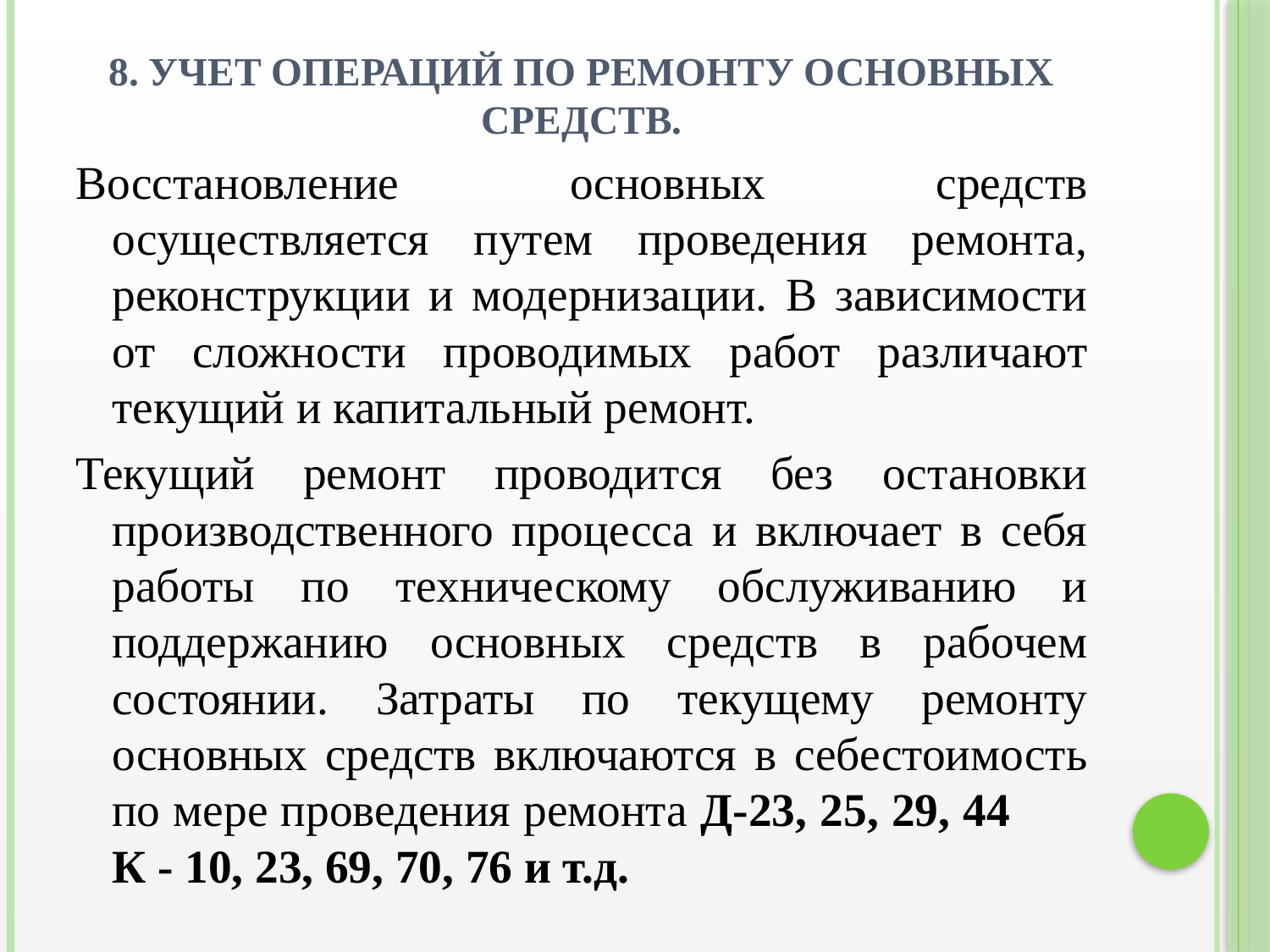

# 8. Учет операций по ремонту основных средств.
Восстановление основных средств осуществляется путем проведения ремонта, реконструкции и модернизации. В зависимости от сложности проводимых работ различают текущий и капитальный ремонт.
Текущий ремонт проводится без остановки производственного процесса и включает в себя работы по техническому обслуживанию и поддержанию основных средств в рабочем состоянии. Затраты по текущему ремонту основных средств включаются в себестоимость по мере проведения ремонта Д-23, 25, 29, 44       К - 10, 23, 69, 70, 76 и т.д.